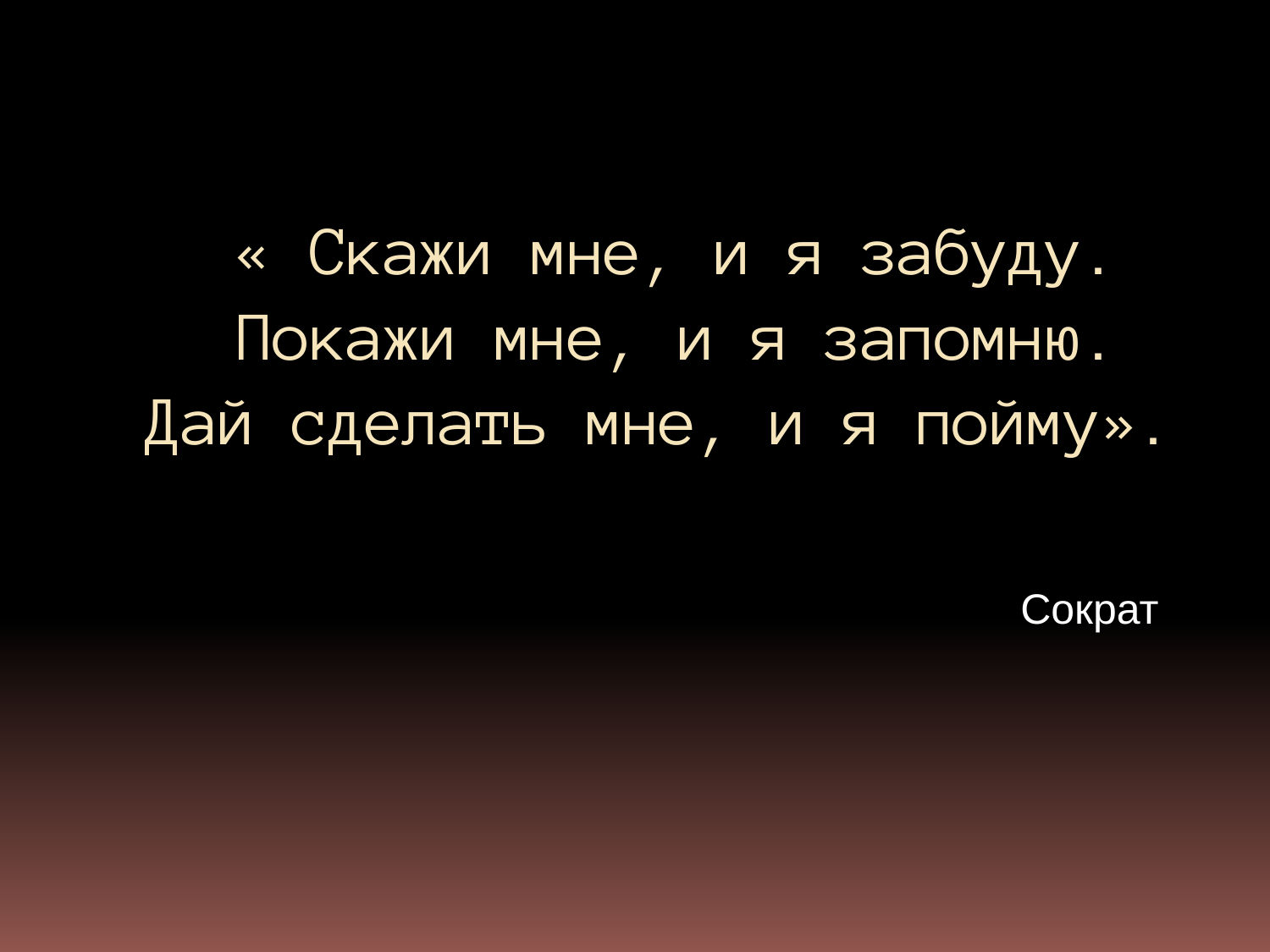

# « Скажи мне, и я забуду. Покажи мне, и я запомню. Дай сделать мне, и я пойму».
                                                                      Сократ